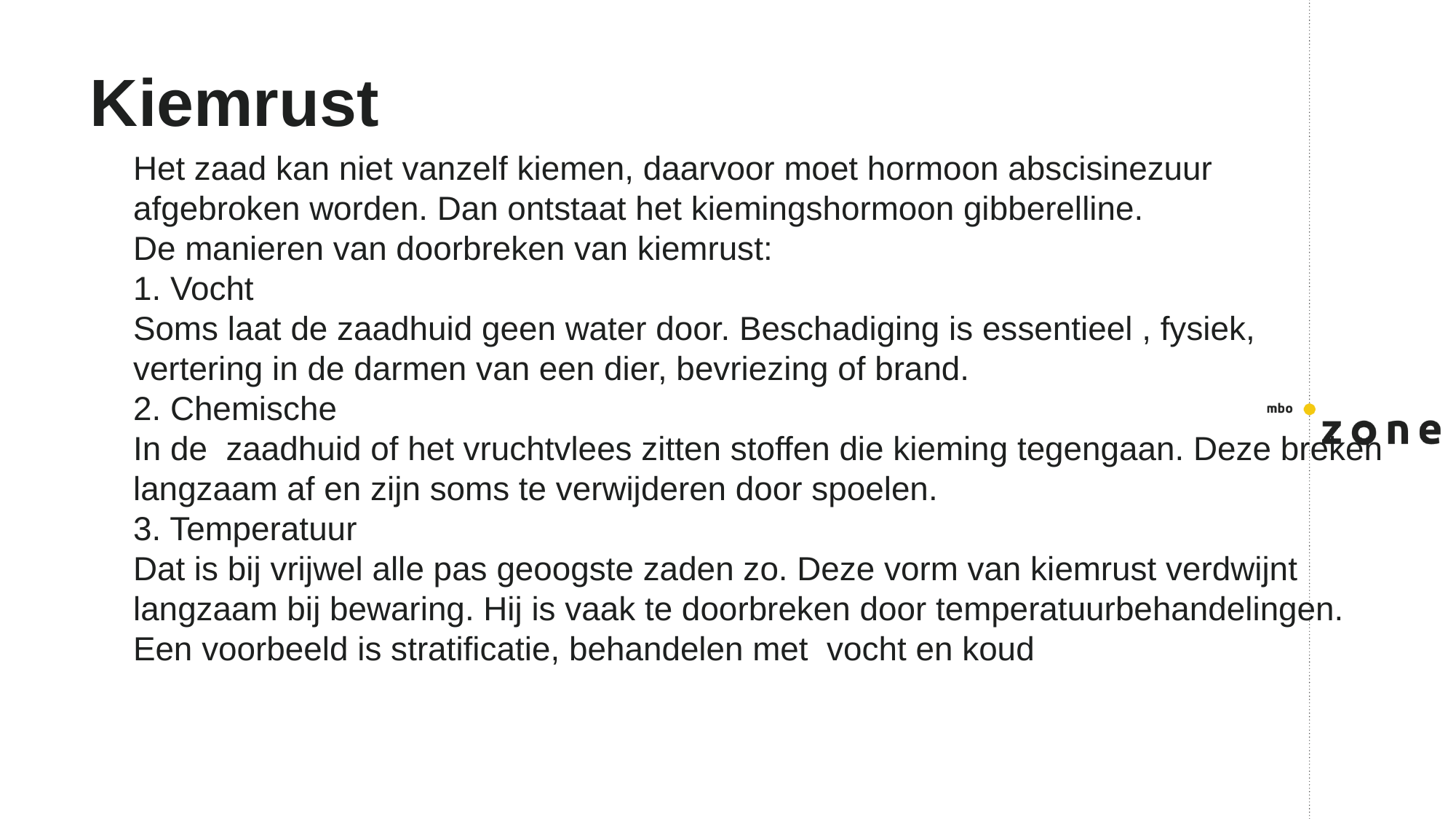

# Kiemrust
Het zaad kan niet vanzelf kiemen, daarvoor moet hormoon abscisinezuur afgebroken worden. Dan ontstaat het kiemingshormoon gibberelline.
De manieren van doorbreken van kiemrust:
1. Vocht
Soms laat de zaadhuid geen water door. Beschadiging is essentieel , fysiek, vertering in de darmen van een dier, bevriezing of brand.
2. Chemische
In de  zaadhuid of het vruchtvlees zitten stoffen die kieming tegengaan. Deze breken langzaam af en zijn soms te verwijderen door spoelen.
3. Temperatuur
Dat is bij vrijwel alle pas geoogste zaden zo. Deze vorm van kiemrust verdwijnt langzaam bij bewaring. Hij is vaak te doorbreken door temperatuurbehandelingen. Een voorbeeld is stratificatie, behandelen met  vocht en koud